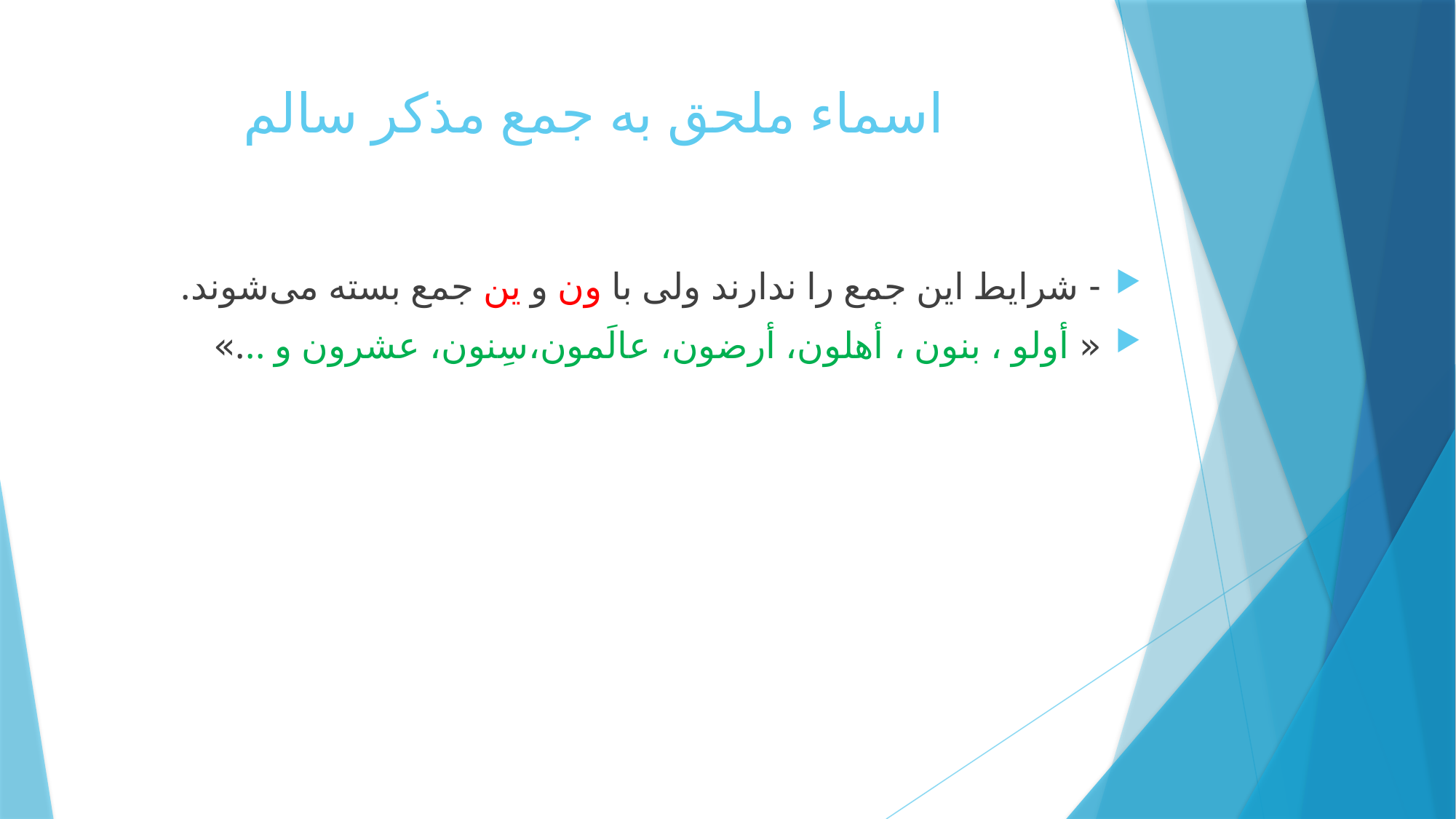

# اسماء ملحق به جمع مذکر سالم
- شرایط این جمع را ندارند ولی با ون و ین جمع بسته می‌شوند.
« أولو ، بنون ، أهلون، أرضون، عالَمون،سِنون، عشرون و ...»